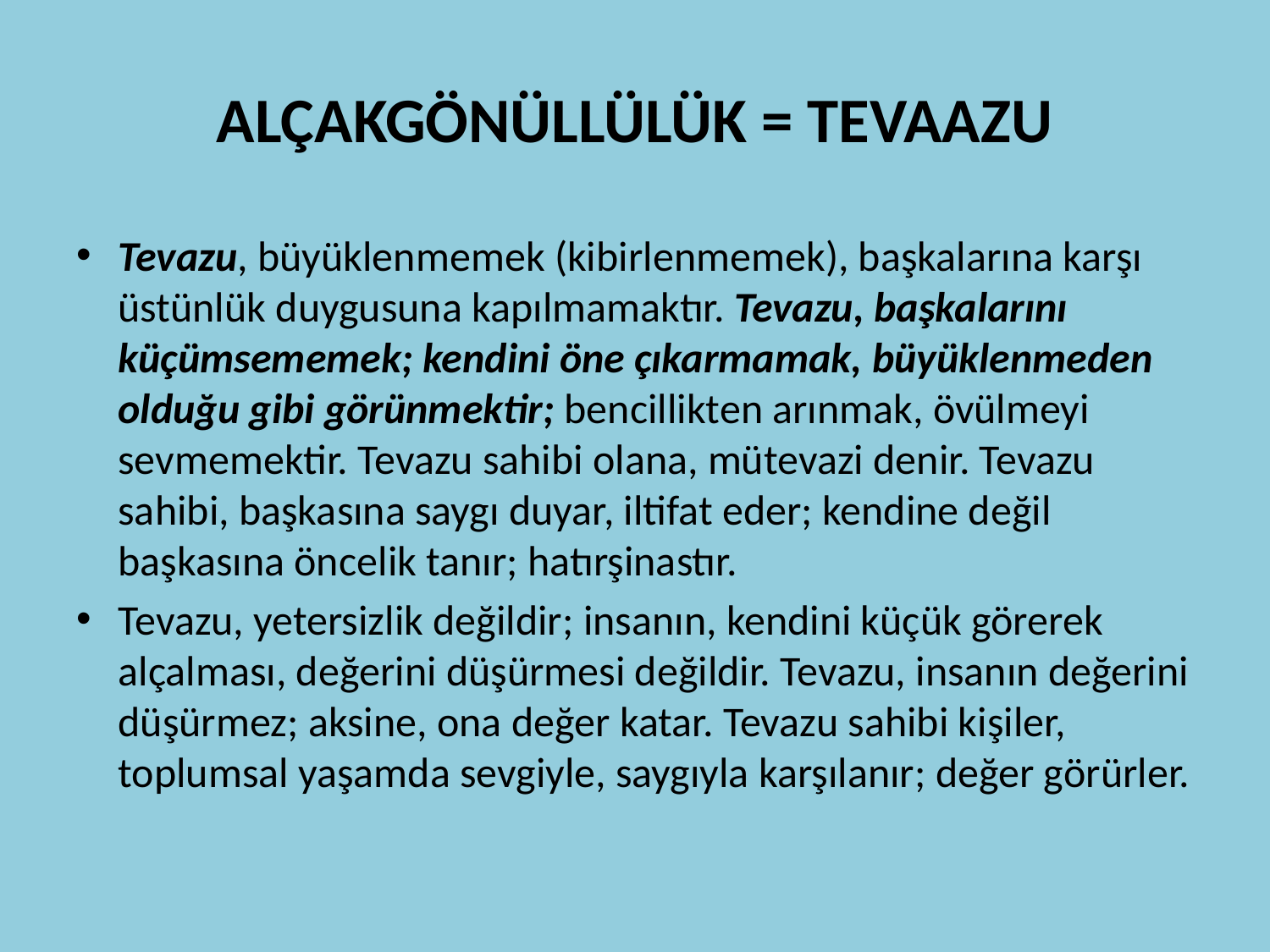

# ALÇAKGÖNÜLLÜLÜK = TEVAAZU
Tevazu, büyüklenmemek (kibirlenmemek), başkalarına karşı üstünlük duygusuna kapılmamaktır. Tevazu, başkalarını küçümsememek; kendini öne çıkarmamak, büyüklenmeden olduğu gibi görünmektir; bencillikten arınmak, övülmeyi sevmemektir. Tevazu sahibi olana, mütevazi denir. Tevazu sahibi, başkasına saygı duyar, iltifat eder; kendine değil başkasına öncelik tanır; hatırşinastır.
Tevazu, yetersizlik değildir; insanın, kendini küçük görerek alçalması, değerini düşürmesi değildir. Tevazu, insanın değerini düşürmez; aksine, ona değer katar. Tevazu sahibi kişiler, toplumsal yaşamda sevgiyle, saygıyla karşılanır; değer görürler.